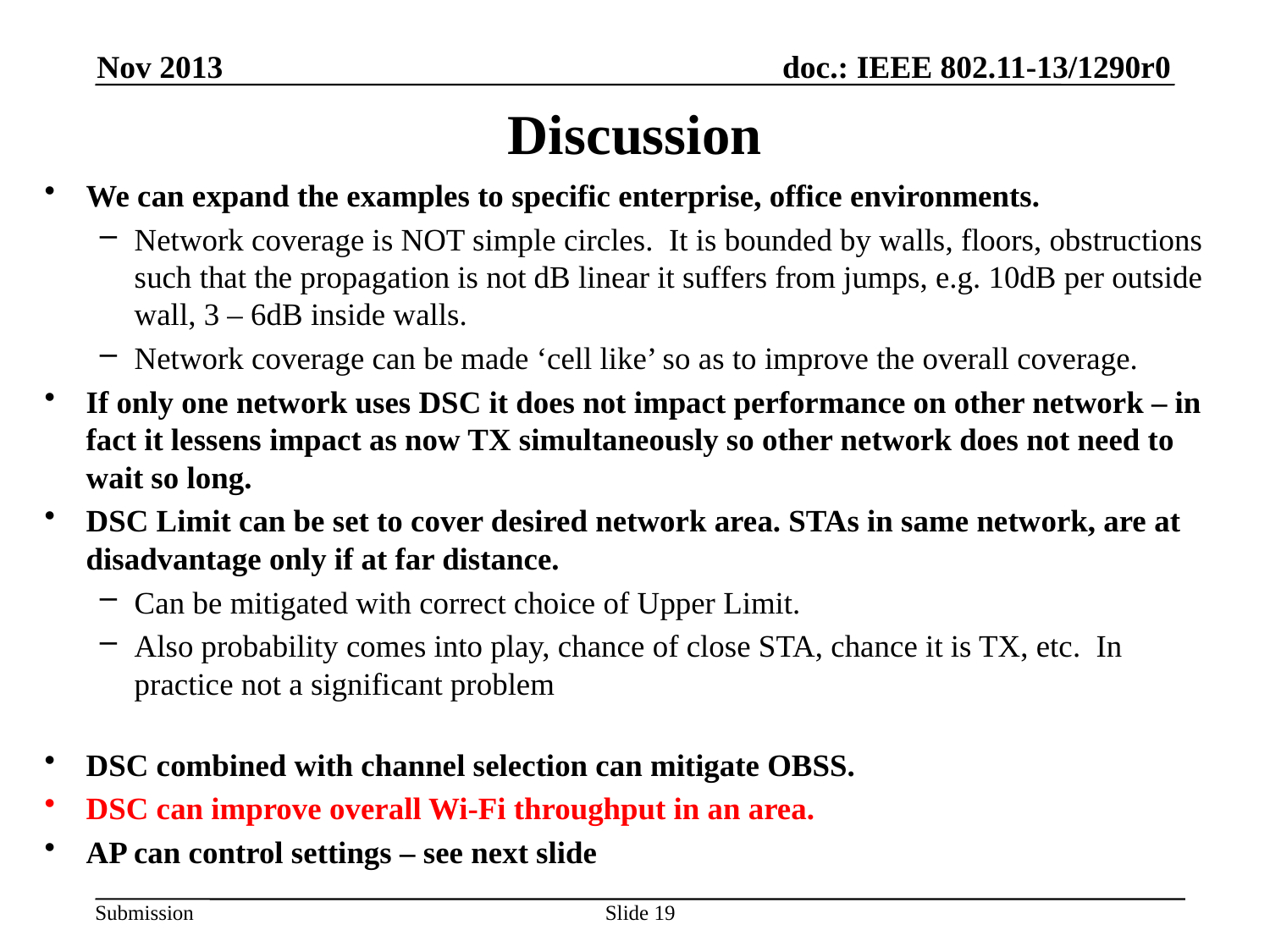

Nov 2013
# Discussion
We can expand the examples to specific enterprise, office environments.
Network coverage is NOT simple circles.  It is bounded by walls, floors, obstructions such that the propagation is not dB linear it suffers from jumps, e.g. 10dB per outside wall, 3 – 6dB inside walls.
Network coverage can be made ‘cell like’ so as to improve the overall coverage.
If only one network uses DSC it does not impact performance on other network – in fact it lessens impact as now TX simultaneously so other network does not need to wait so long.
DSC Limit can be set to cover desired network area. STAs in same network, are at disadvantage only if at far distance.
Can be mitigated with correct choice of Upper Limit.
Also probability comes into play, chance of close STA, chance it is TX, etc.  In practice not a significant problem
DSC combined with channel selection can mitigate OBSS.
DSC can improve overall Wi-Fi throughput in an area.
AP can control settings – see next slide
Slide 19
Graham Smith, DSP Group